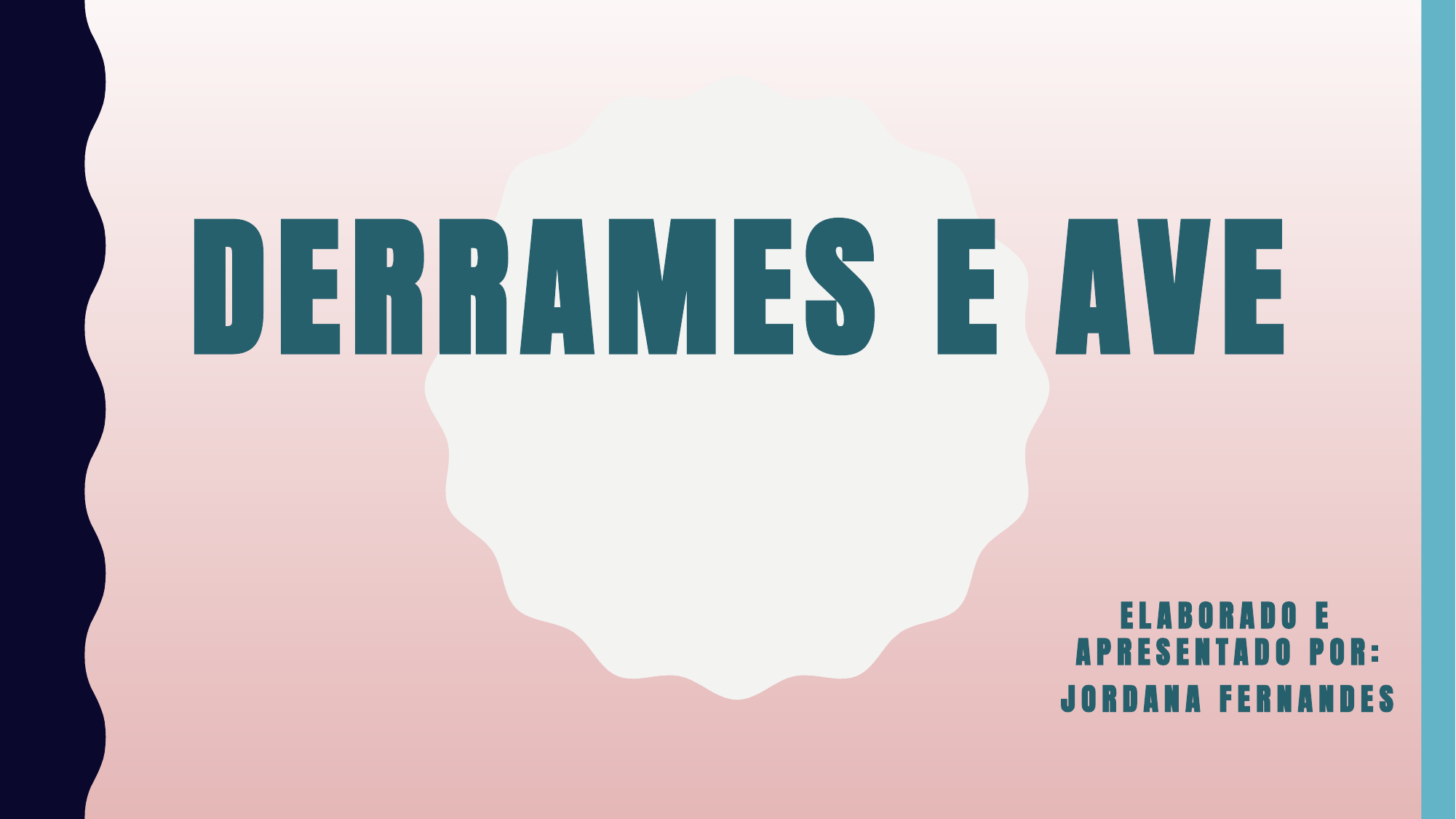

# Derrames e AVE
Elaborado e apresentado por:
Jordana Fernandes